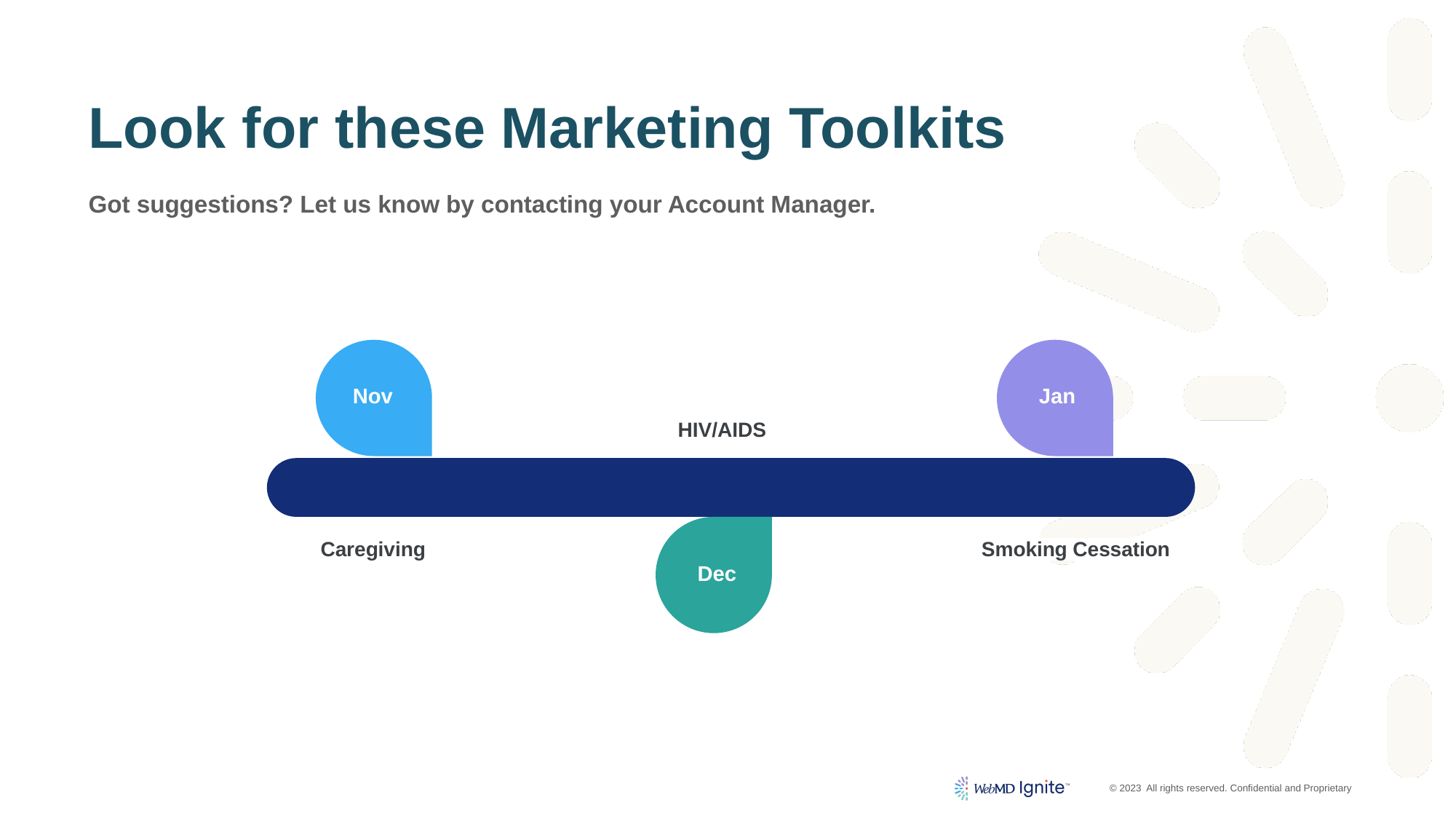

# Look for these Marketing Toolkits
Got suggestions? Let us know by contacting your Account Manager.
HIV/AIDS
Nov
Jan
Caregiving
Smoking Cessation
Dec